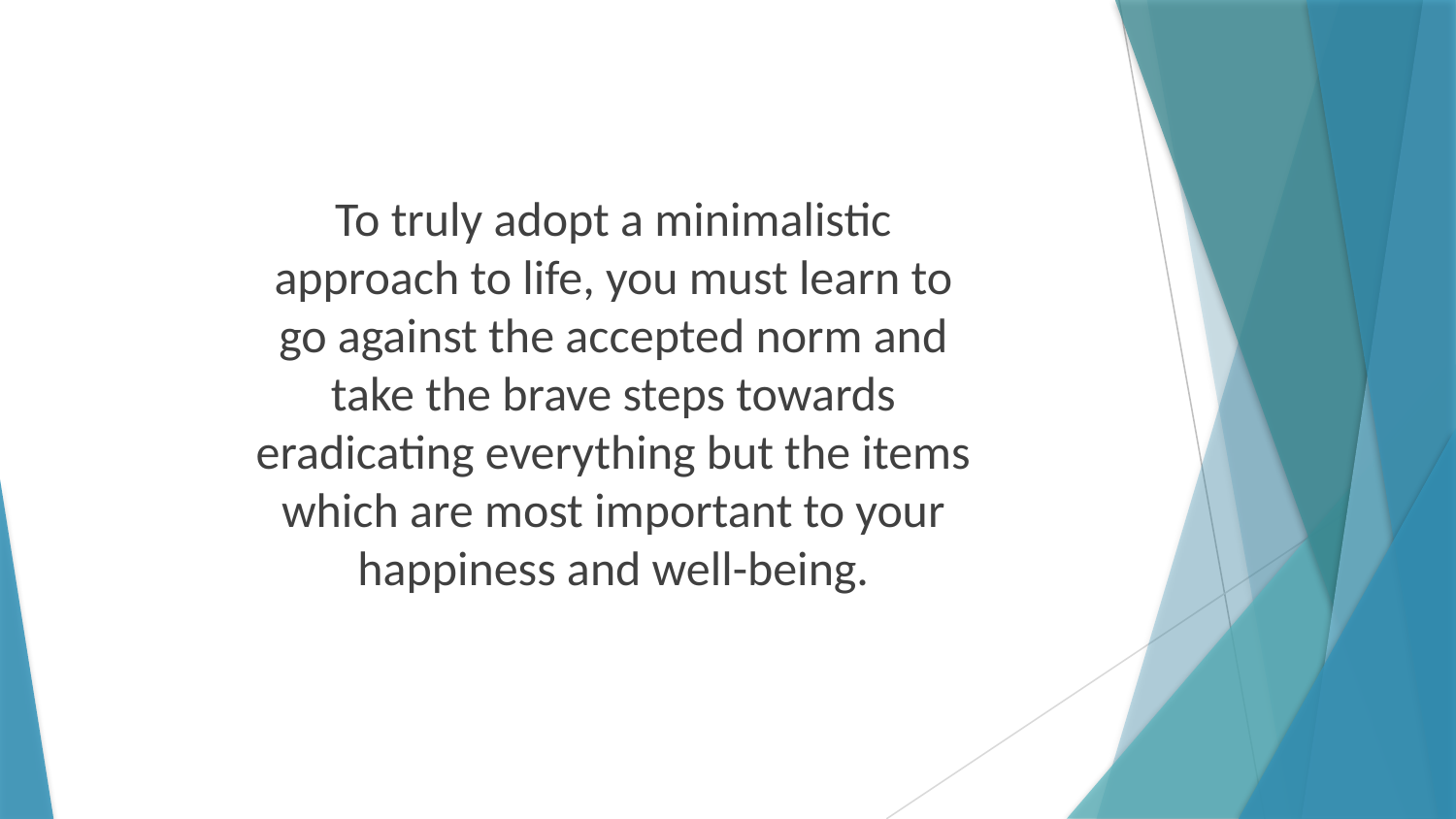

To truly adopt a minimalistic approach to life, you must learn to go against the accepted norm and take the brave steps towards eradicating everything but the items which are most important to your happiness and well-being.